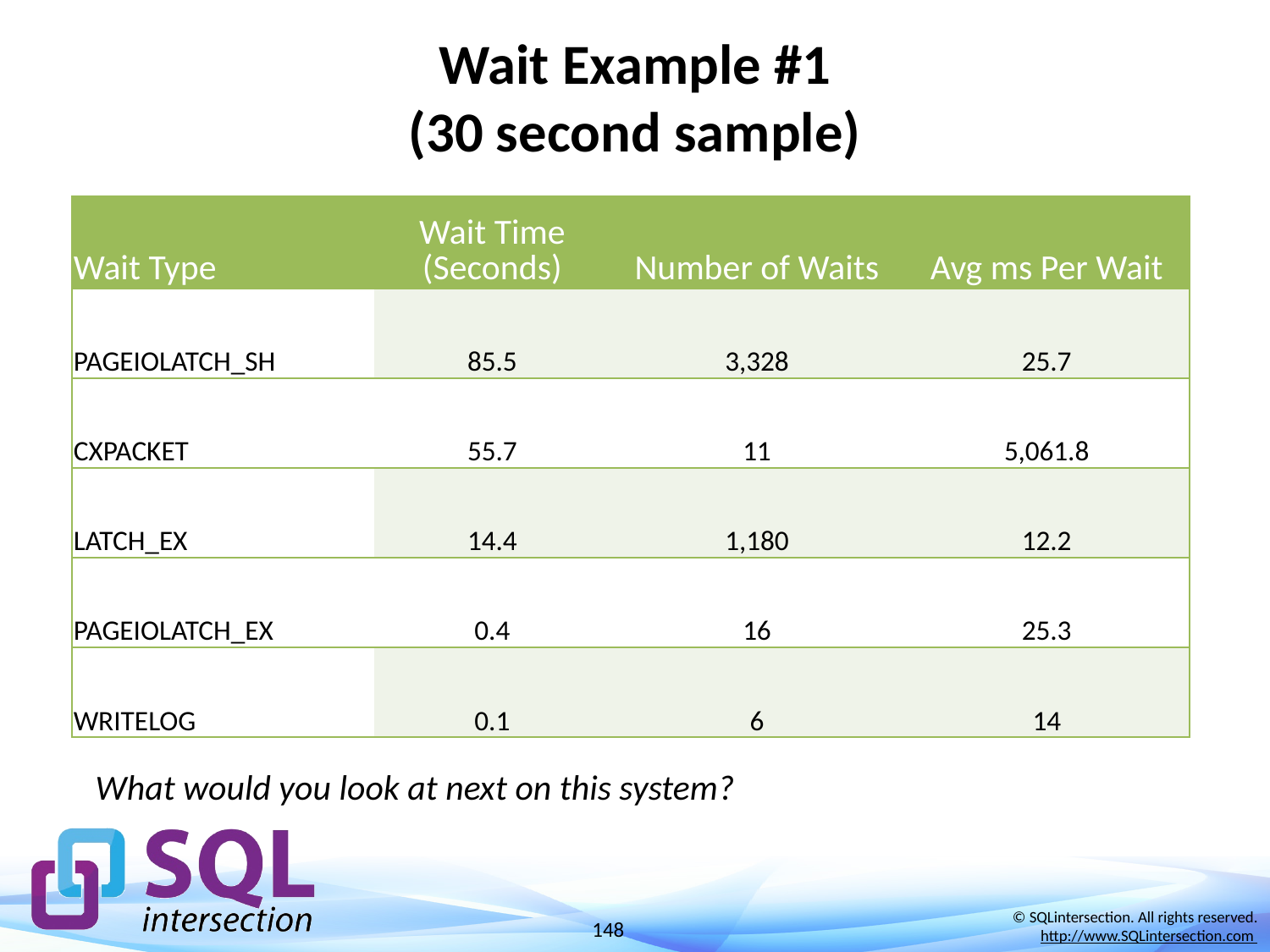

# Wait Example #1 (30 second sample)
| Wait Type | Wait Time (Seconds) | Number of Waits | Avg ms Per Wait |
| --- | --- | --- | --- |
| PAGEIOLATCH\_SH | 85.5 | 3,328 | 25.7 |
| CXPACKET | 55.7 | 11 | 5,061.8 |
| LATCH\_EX | 14.4 | 1,180 | 12.2 |
| PAGEIOLATCH\_EX | 0.4 | 16 | 25.3 |
| WRITELOG | 0.1 | 6 | 14 |
What would you look at next on this system?